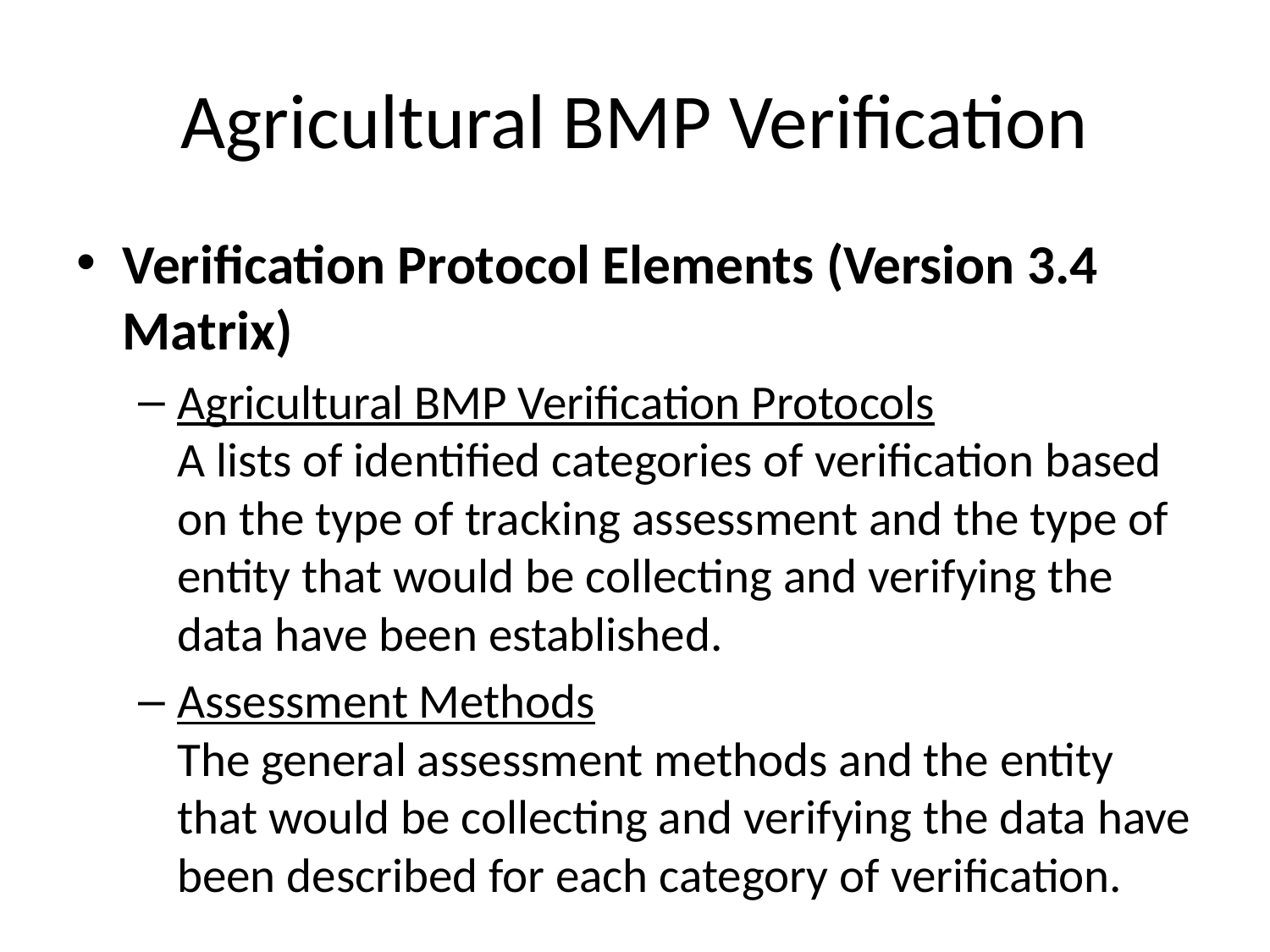

# Agricultural BMP Verification
Verification Protocol Elements (Version 3.4 Matrix)
Agricultural BMP Verification Protocols
A lists of identified categories of verification based on the type of tracking assessment and the type of entity that would be collecting and verifying the data have been established.
Assessment Methods
The general assessment methods and the entity that would be collecting and verifying the data have been described for each category of verification.